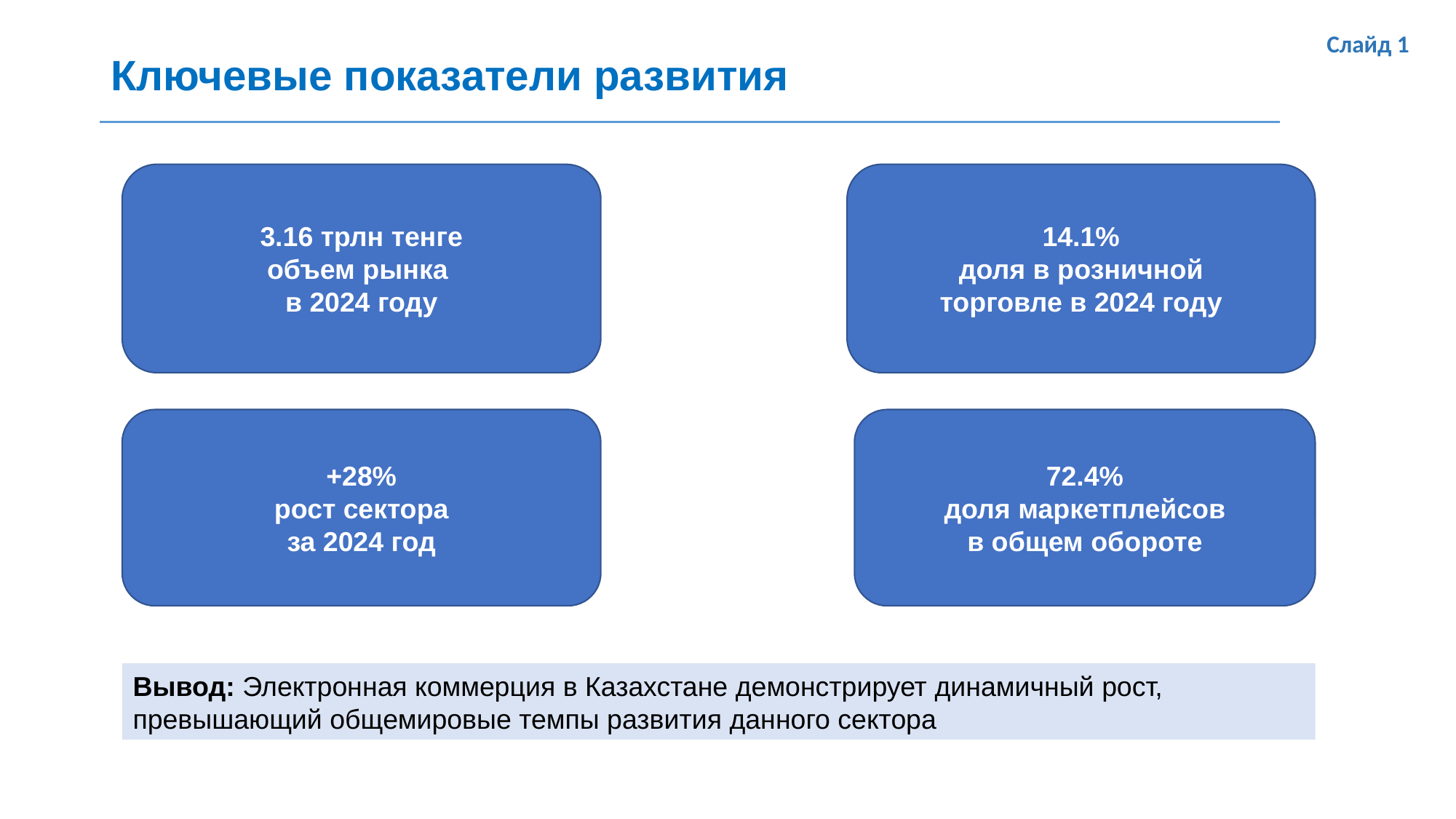

Слайд 1
# Ключевые показатели развития
14.1%
доля в розничной
торговле в 2024 году
3.16 трлн тенге
объем рынка
в 2024 году
+28%
рост сектора
за 2024 год
72.4%
доля маркетплейсов
в общем обороте
Вывод: Электронная коммерция в Казахстане демонстрирует динамичный рост,   превышающий общемировые темпы развития данного сектора